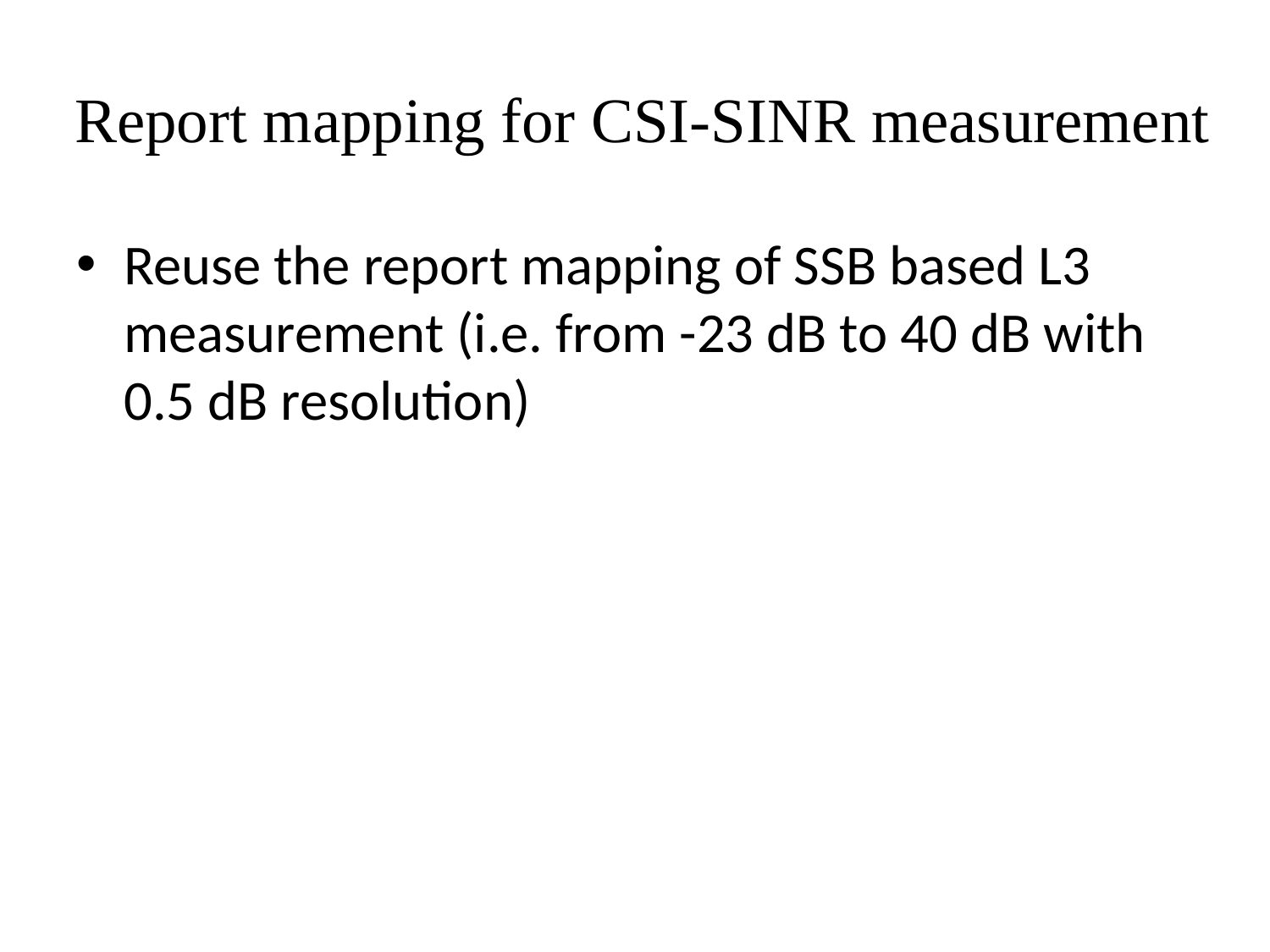

# Report mapping for CSI-SINR measurement
Reuse the report mapping of SSB based L3 measurement (i.e. from -23 dB to 40 dB with 0.5 dB resolution)